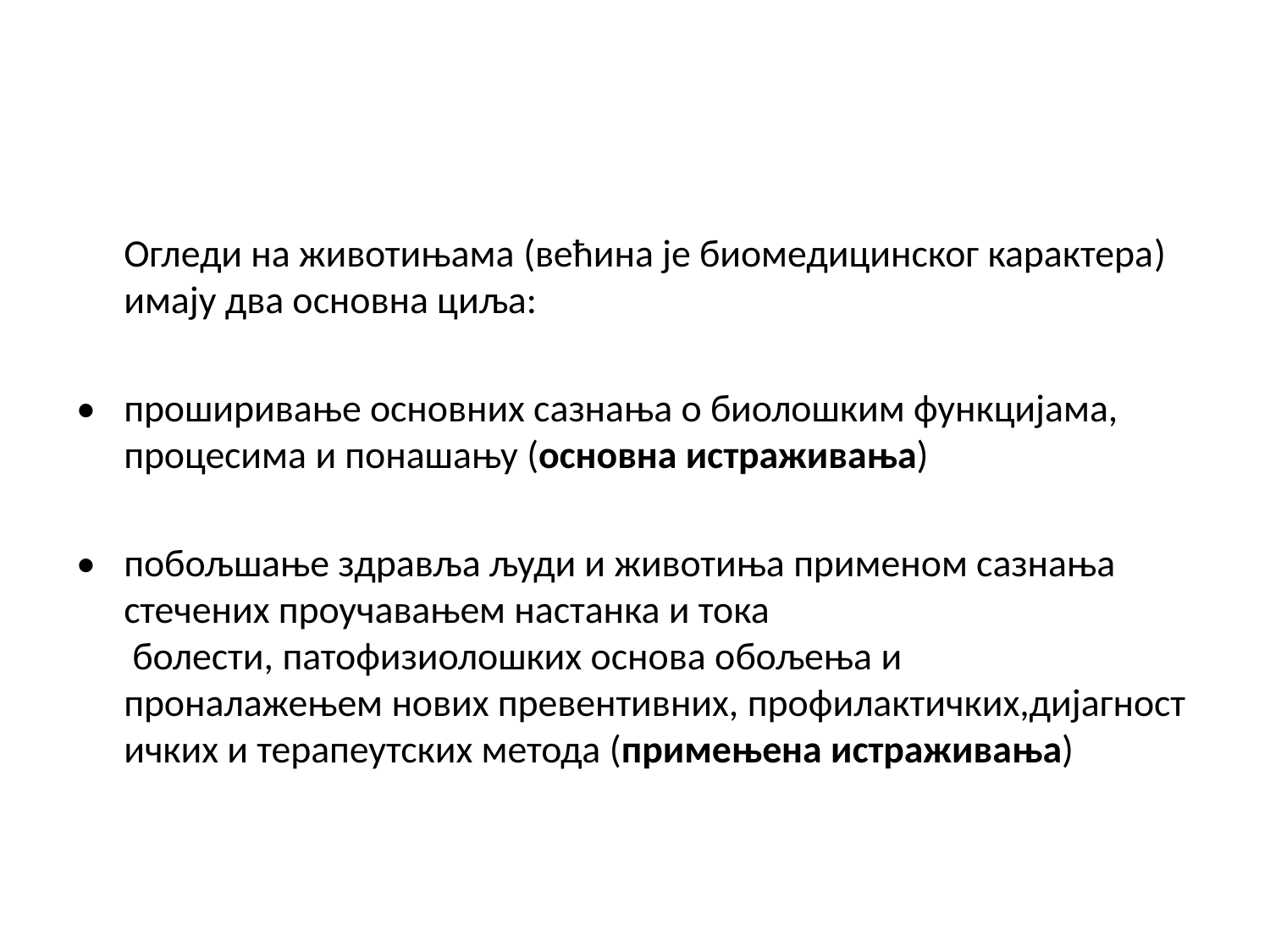

Oгледи на животињама (већина је биомедицинског карактера) имају два основна циља:

• 	проширивање основних сазнања о биолошким функцијама, процесима и понашању (основна истраживања)

• 	побољшање здравља људи и животиња применом сазнања стечених проучавањем настанка и тока  болести, патофизиолошких основа обољења и проналажењем нових превентивних, профилактичких,дијагностичких и терапеутских метода (примењена истраживања)